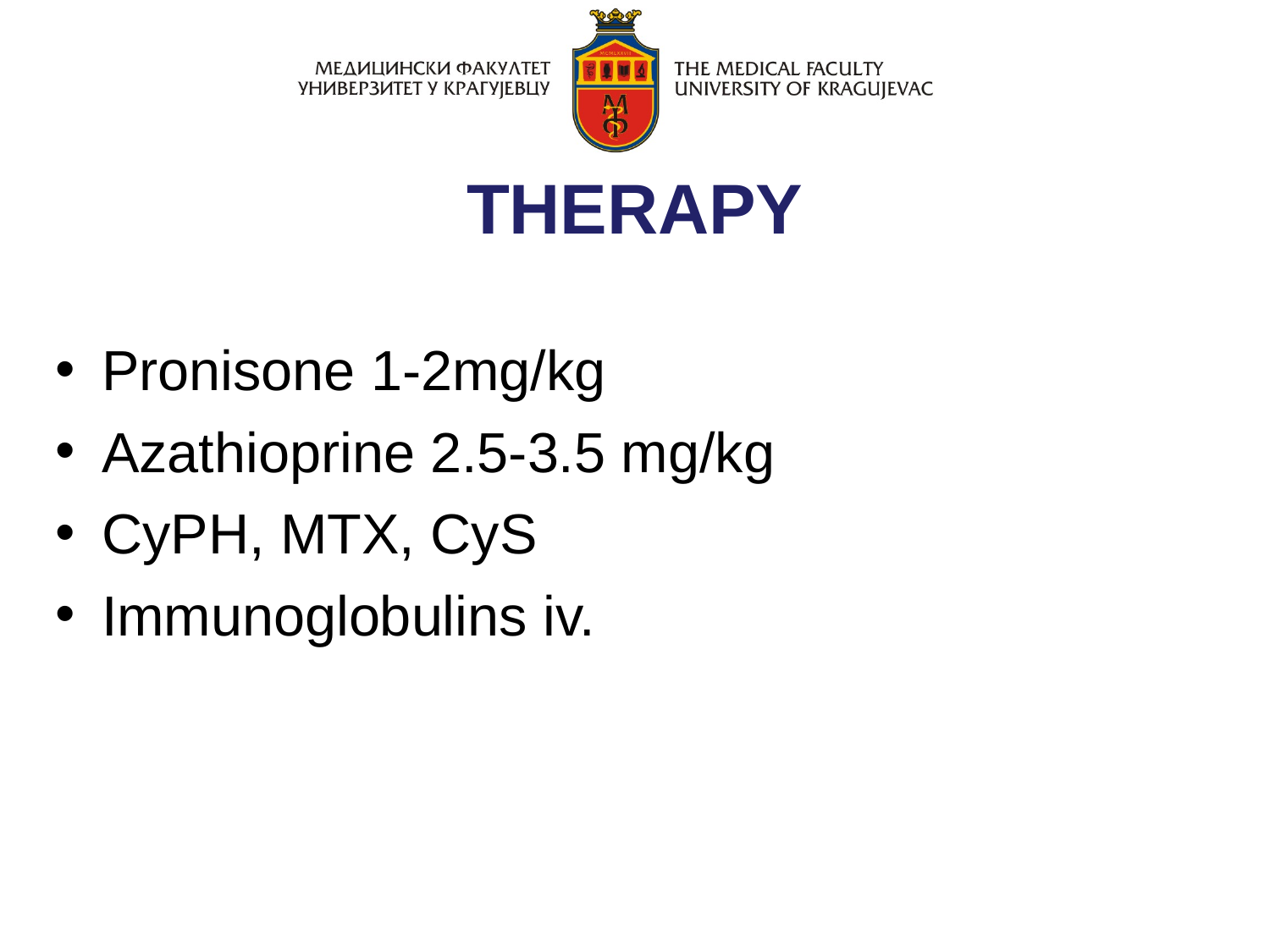

THERAPY
Pronisone 1-2mg/kg
Azathioprine 2.5-3.5 mg/kg
CyPH, MTX, CyS
Immunoglobulins iv.